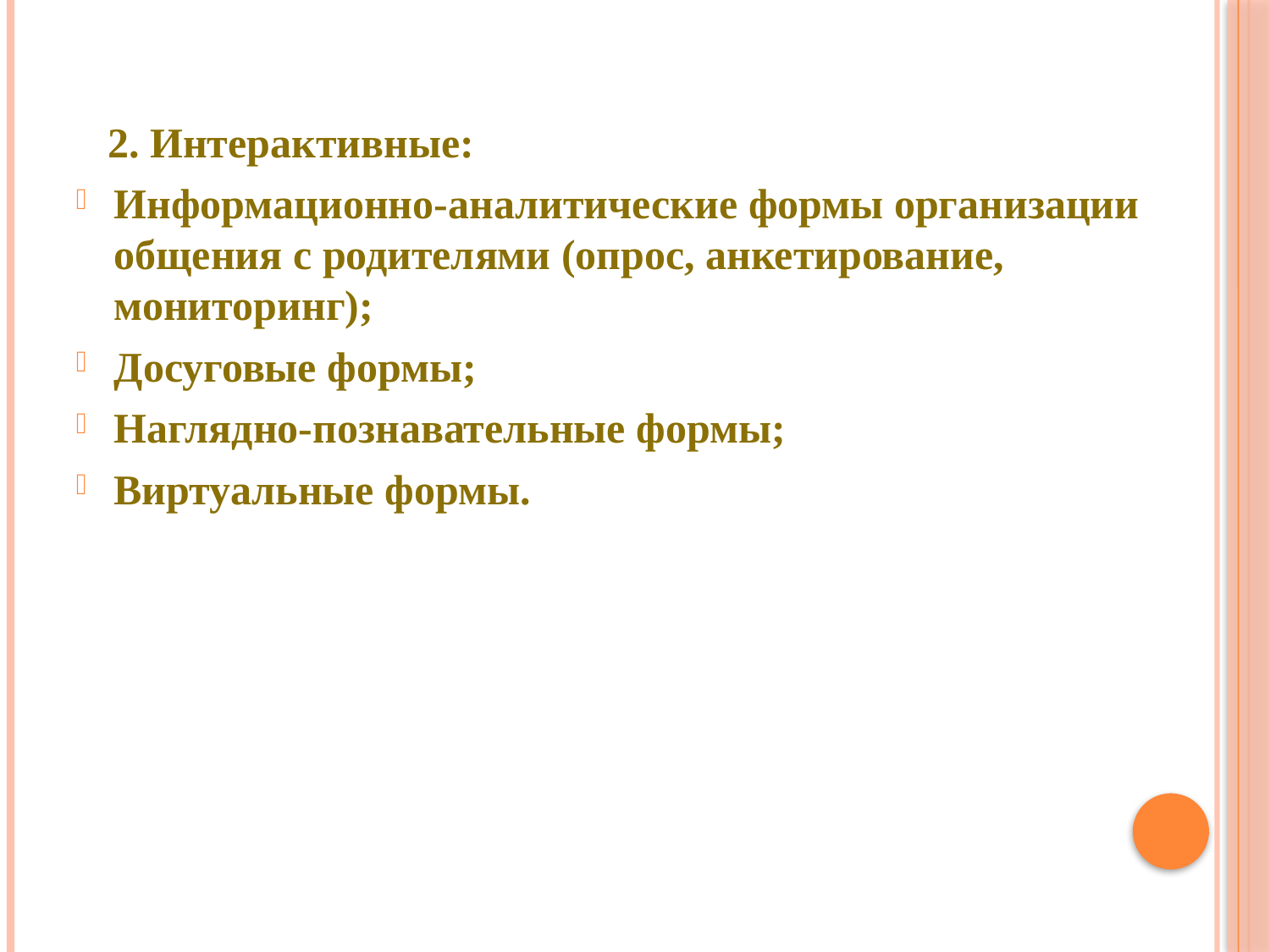

2. Интерактивные:
Информационно-аналитические формы организации общения с родителями (опрос, анкетирование, мониторинг);
Досуговые формы;
Наглядно-познавательные формы;
Виртуальные формы.